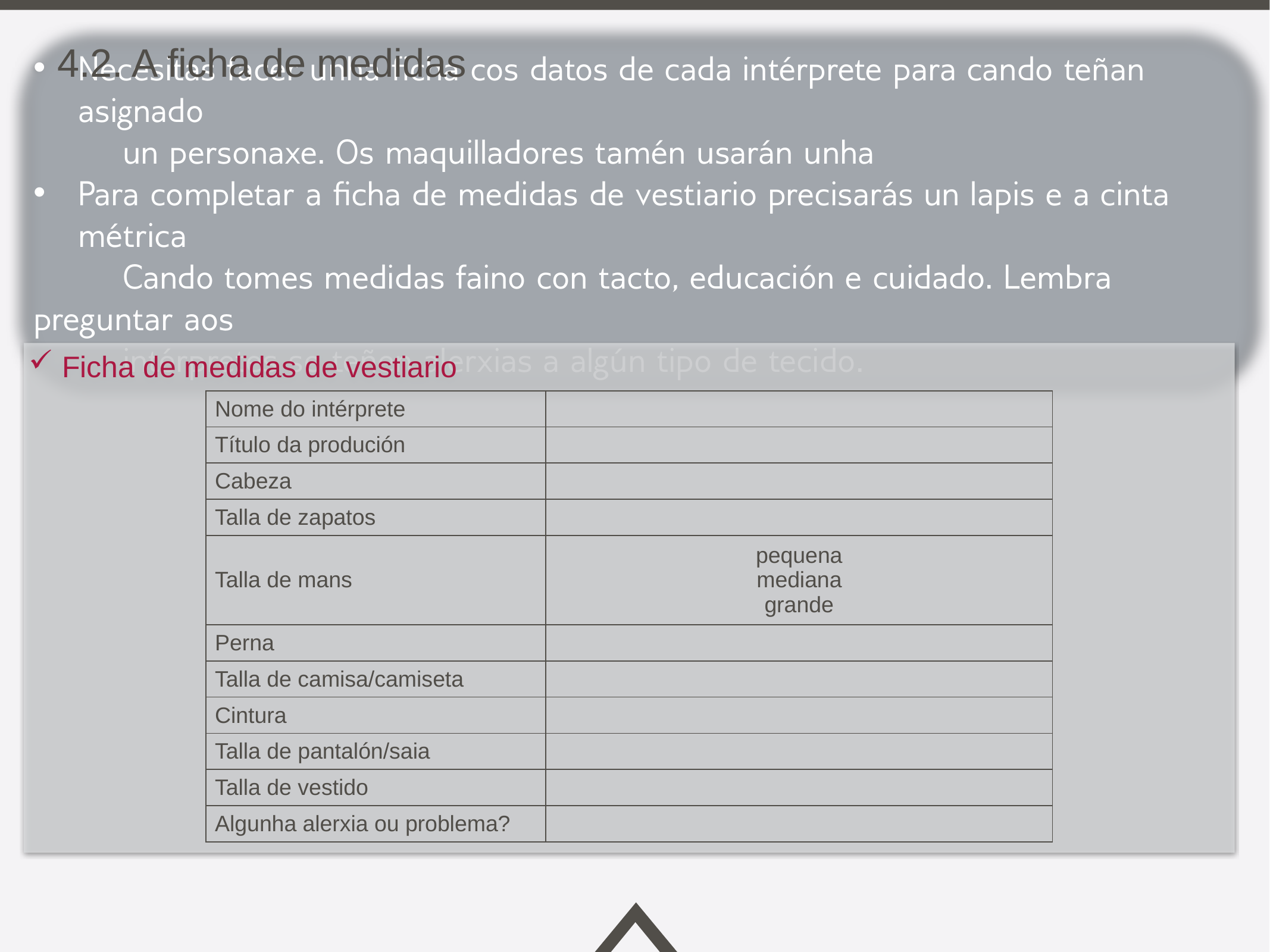

4.2. A ficha de medidas
Necesitas facer unha ficha cos datos de cada intérprete para cando teñan asignado
	un personaxe. Os maquilladores tamén usarán unha
Para completar a ficha de medidas de vestiario precisarás un lapis e a cinta métrica
	Cando tomes medidas faino con tacto, educación e cuidado. Lembra preguntar aos
	intérpretes se teñen alerxias a algún tipo de tecido.
Ficha de medidas de vestiario

| Nome do intérprete |  |
| --- | --- |
| Título da produción |  |
| Cabeza |  |
| Talla de zapatos |  |
| Talla de mans | pequena mediana grande |
| Perna |  |
| Talla de camisa/camiseta |  |
| Cintura |  |
| Talla de pantalón/saia |  |
| Talla de vestido |  |
| Algunha alerxia ou problema? |  |